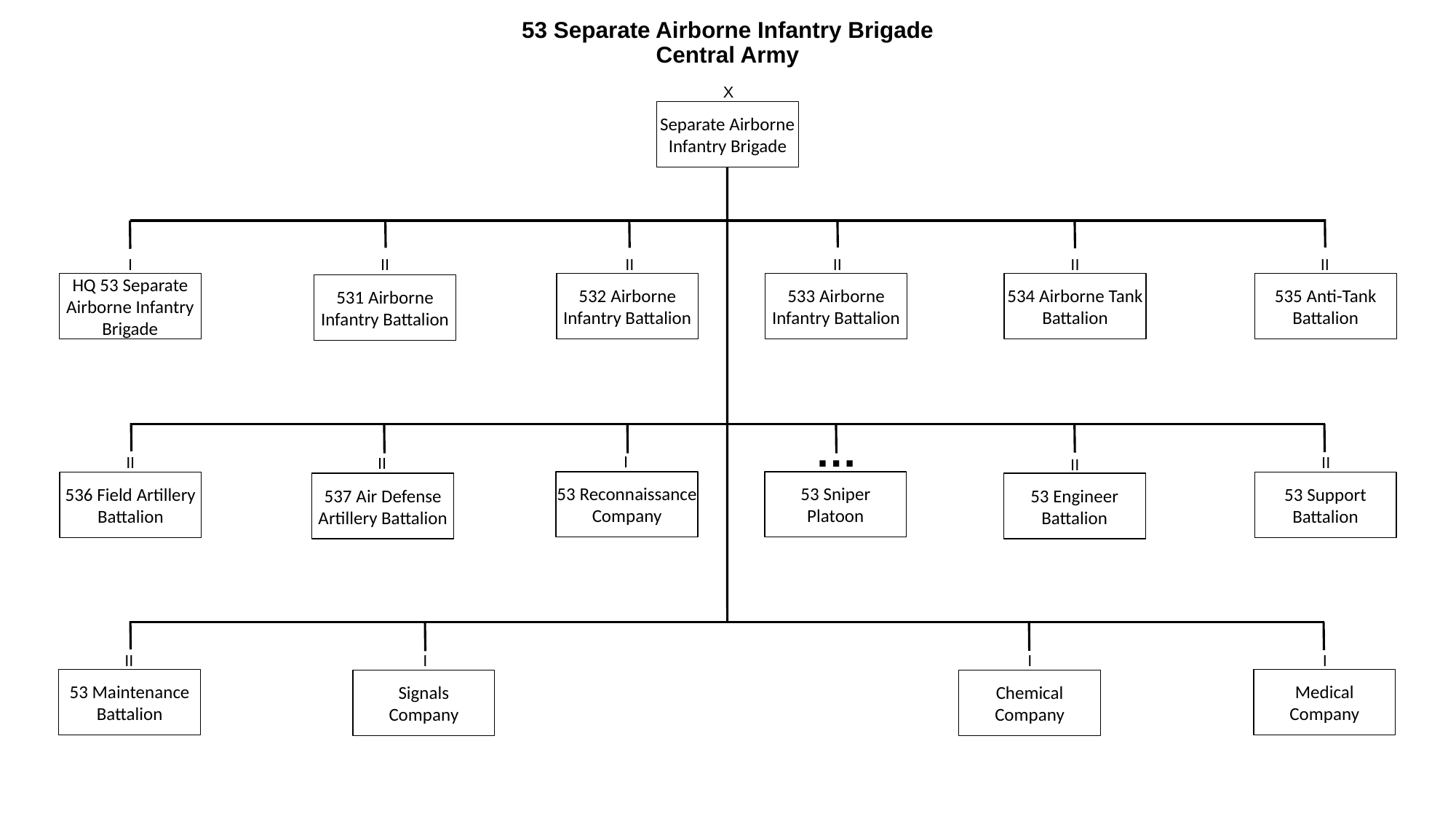

# 53 Separate Airborne Infantry Brigade Central Army
X
Separate Airborne Infantry Brigade
I
II
II
II
II
II
HQ 53 Separate Airborne Infantry Brigade
532 Airborne Infantry Battalion
533 Airborne Infantry Battalion
534 Airborne Tank
Battalion
535 Anti-Tank
Battalion
531 Airborne Infantry Battalion
…
I
II
II
II
II
53 Reconnaissance Company
53 Sniper
Platoon
536 Field Artillery Battalion
53 Support
Battalion
537 Air Defense
Artillery Battalion
53 Engineer
Battalion
II
I
I
I
53 Maintenance
Battalion
Medical
Company
Signals
Company
Chemical
Company